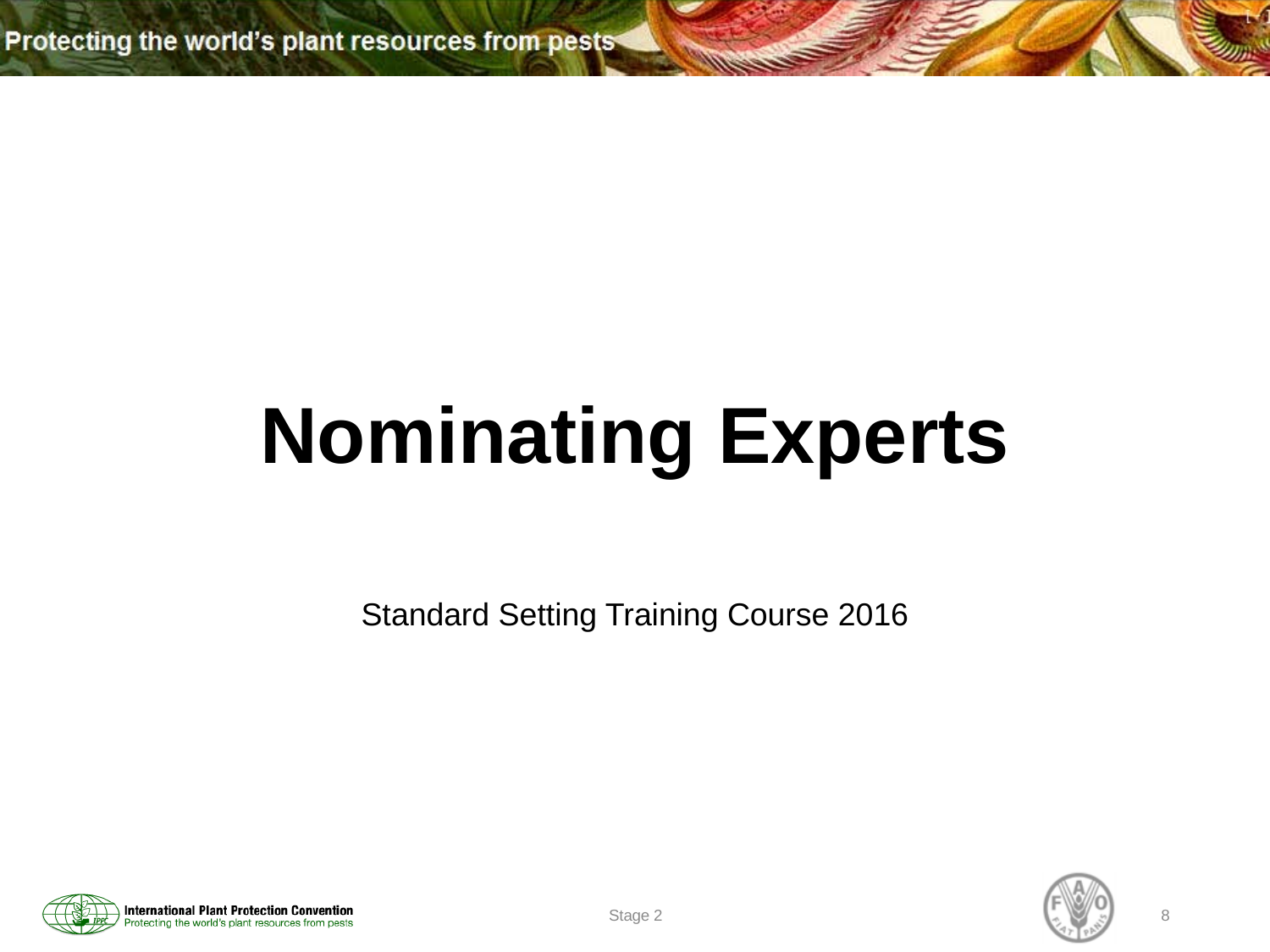

# Nominating Experts
Standard Setting Training Course 2016
Stage 2
8